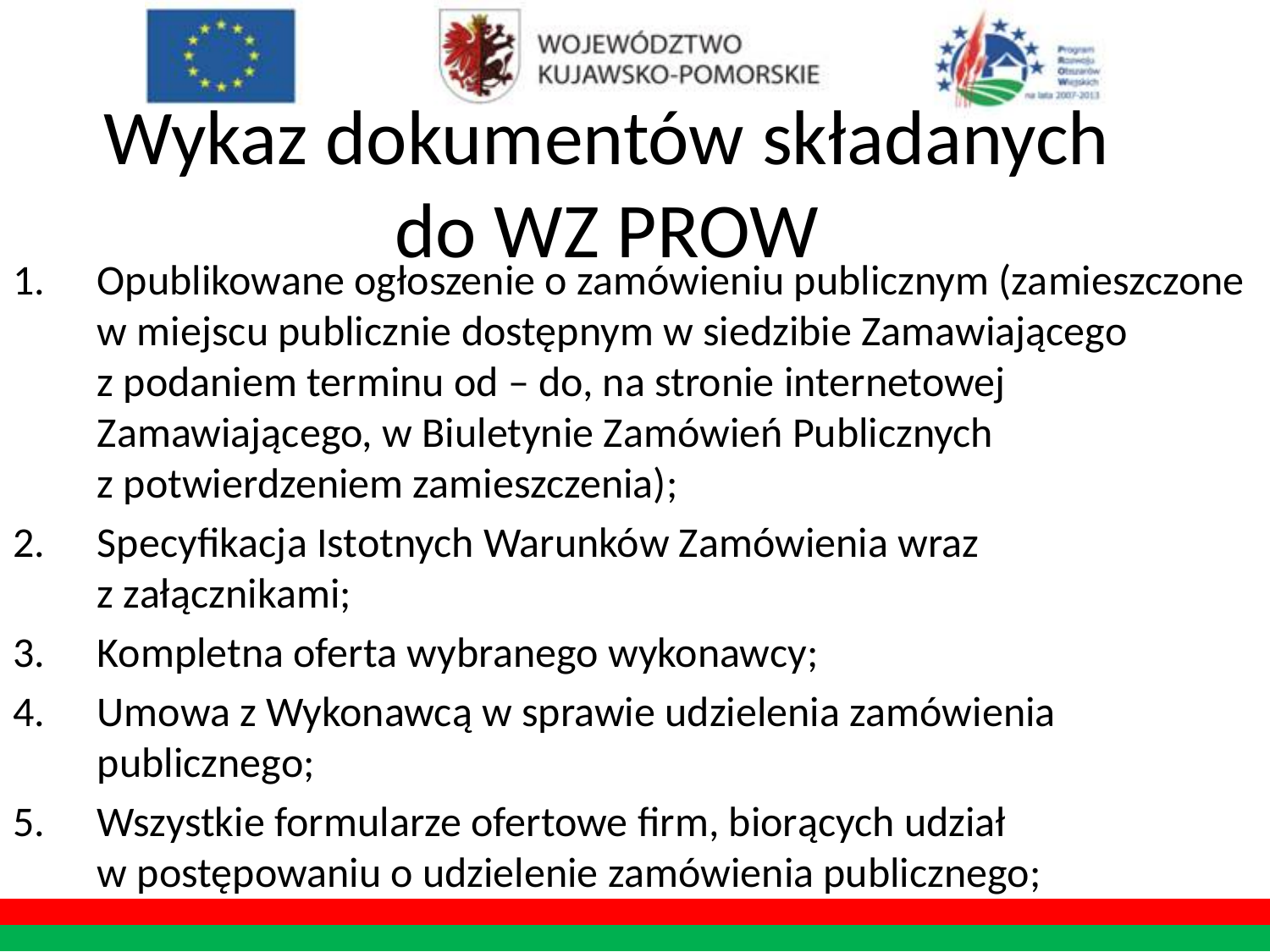

# Wykaz dokumentów składanych do WZ PROW
Opublikowane ogłoszenie o zamówieniu publicznym (zamieszczone w miejscu publicznie dostępnym w siedzibie Zamawiającego
z podaniem terminu od – do, na stronie internetowej Zamawiającego, w Biuletynie Zamówień Publicznych
z potwierdzeniem zamieszczenia);
Specyfikacja Istotnych Warunków Zamówienia wraz
z załącznikami;
Kompletna oferta wybranego wykonawcy;
Umowa z Wykonawcą w sprawie udzielenia zamówienia publicznego;
Wszystkie formularze ofertowe firm, biorących udział
w postępowaniu o udzielenie zamówienia publicznego;